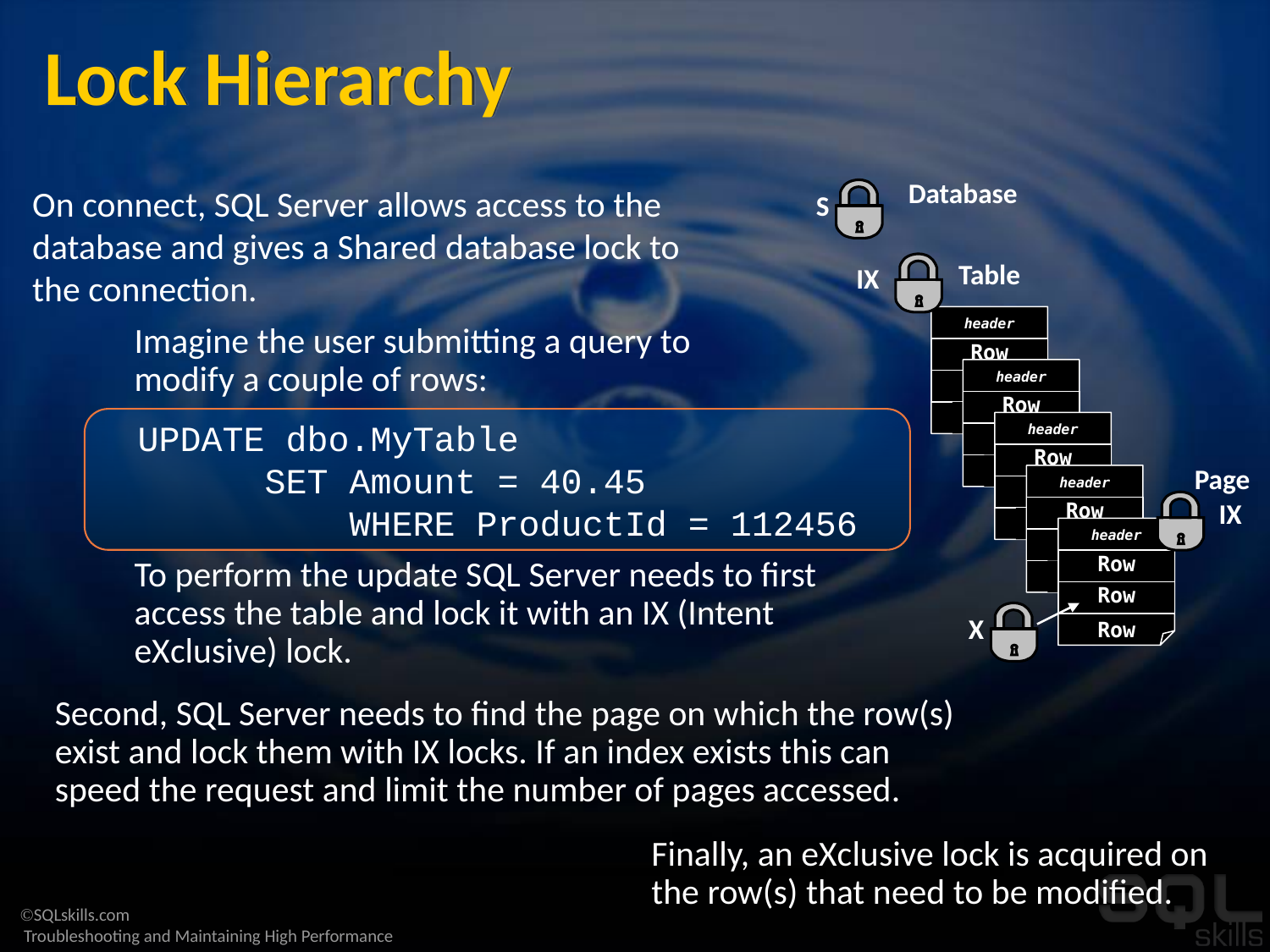

# Lock Hierarchy
Database
On connect, SQL Server allows access to the database and gives a Shared database lock to the connection.

S
Table

IX

header
Row
Row
Row
Imagine the user submitting a query to
modify a couple of rows:

To perform the update SQL Server needs to first access the table and lock it with an IX (Intent eXclusive) lock.

header
Row
Row
Row
UPDATE dbo.MyTable
	SET Amount = 40.45
	    WHERE ProductId = 112456

header
Row
Row
Row
Page

header
Row
Row
Row

IX

header
Row
Row
Row

X
Second, SQL Server needs to find the page on which the row(s) exist and lock them with IX locks. If an index exists this can speed the request and limit the number of pages accessed.
Finally, an eXclusive lock is acquired on the row(s) that need to be modified.